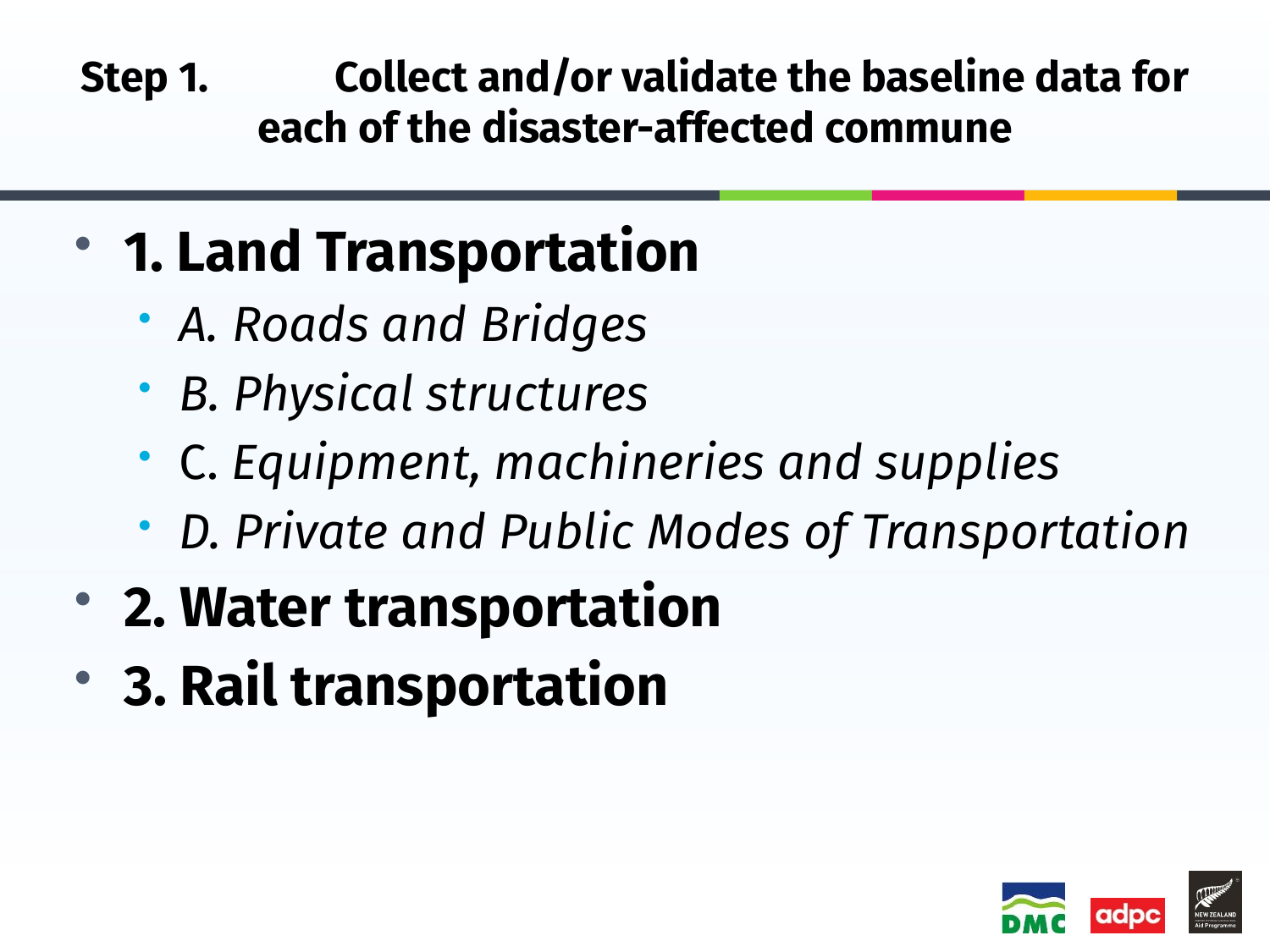

# Step 1.	Collect and/or validate the baseline data for each of the disaster-affected commune
1. Land Transportation
A. Roads and Bridges
B. Physical structures
C. Equipment, machineries and supplies
D. Private and Public Modes of Transportation
2. Water transportation
3. Rail transportation